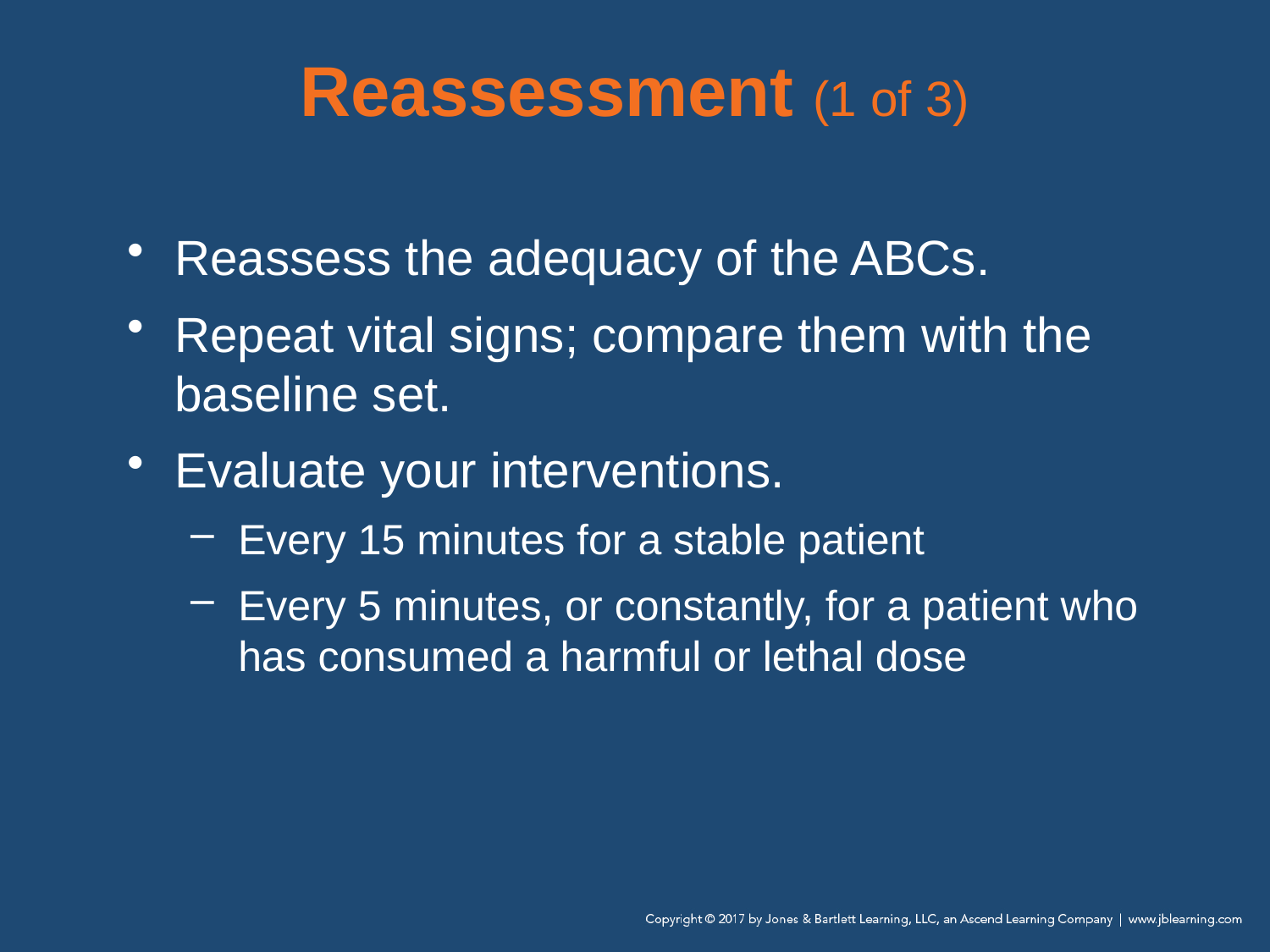

# Reassessment (1 of 3)
Reassess the adequacy of the ABCs.
Repeat vital signs; compare them with the baseline set.
Evaluate your interventions.
Every 15 minutes for a stable patient
Every 5 minutes, or constantly, for a patient who has consumed a harmful or lethal dose